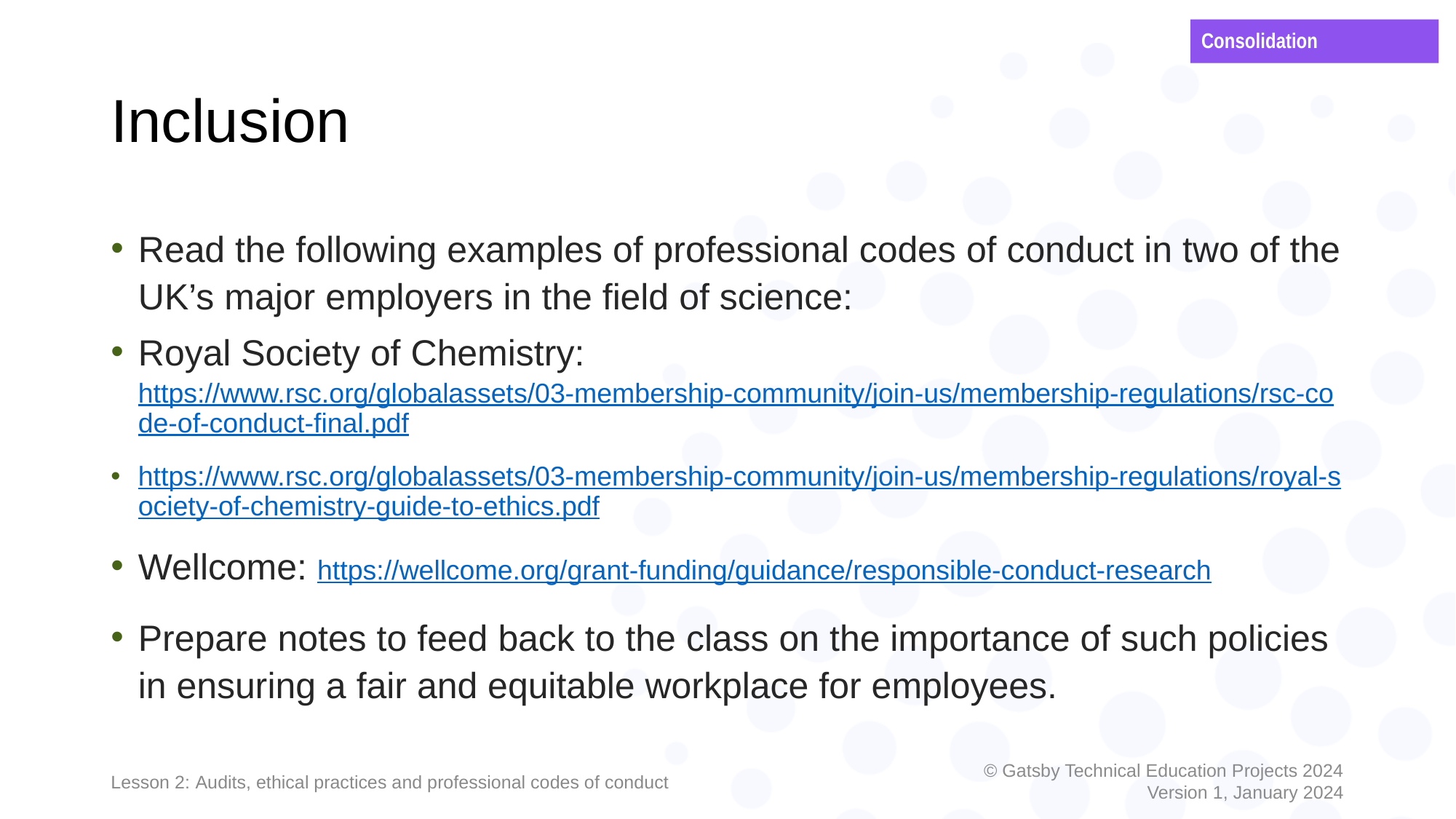

Consolidation
# Inclusion
Read the following examples of professional codes of conduct in two of the UK’s major employers in the field of science:
Royal Society of Chemistry: https://www.rsc.org/globalassets/03-membership-community/join-us/membership-regulations/rsc-code-of-conduct-final.pdf
https://www.rsc.org/globalassets/03-membership-community/join-us/membership-regulations/royal-society-of-chemistry-guide-to-ethics.pdf
Wellcome: https://wellcome.org/grant-funding/guidance/responsible-conduct-research
Prepare notes to feed back to the class on the importance of such policies in ensuring a fair and equitable workplace for employees.
Lesson 2: Audits, ethical practices and professional codes of conduct